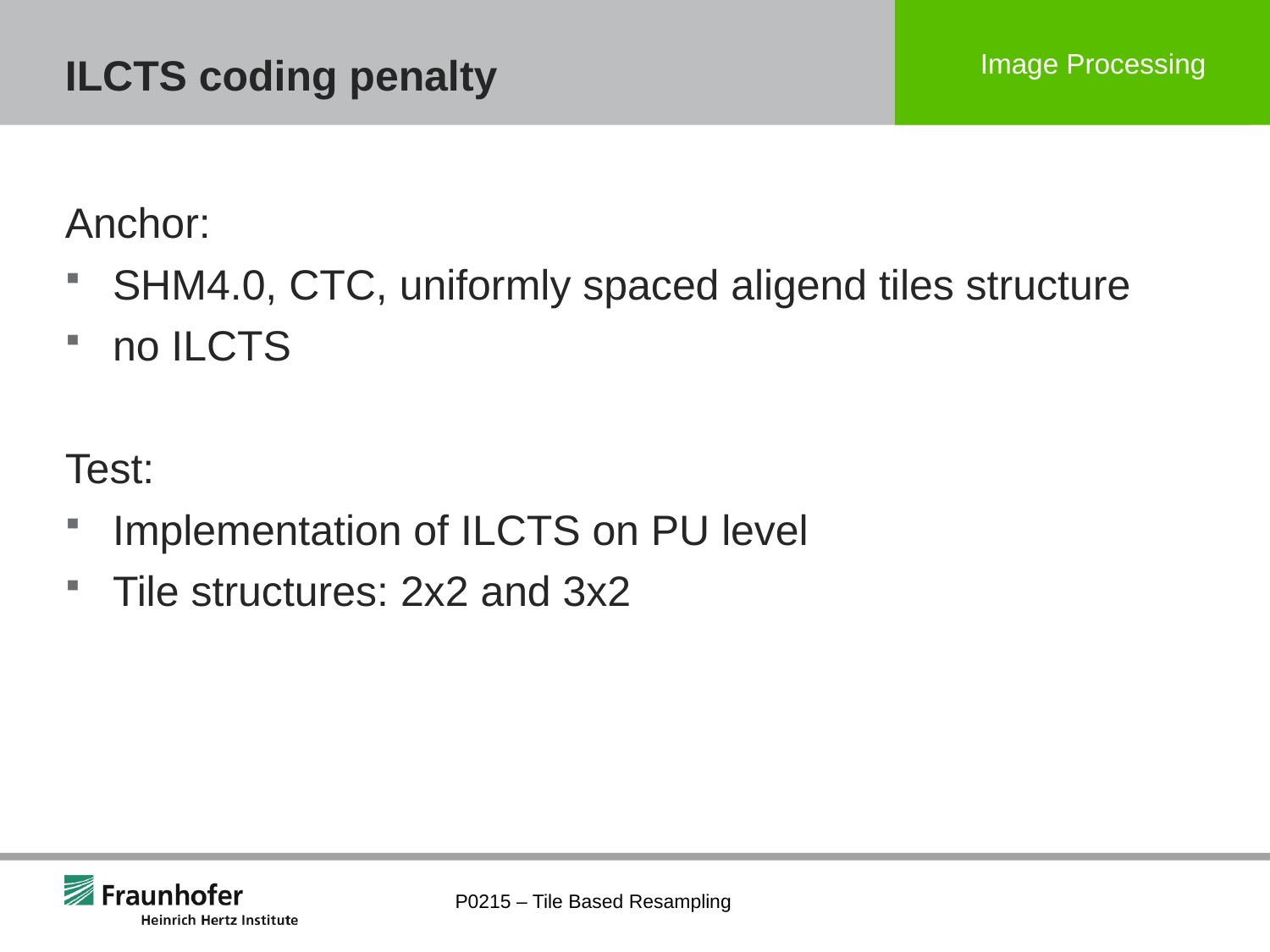

# ILCTS coding penalty
Anchor:
SHM4.0, CTC, uniformly spaced aligend tiles structure
no ILCTS

Test:
Implementation of ILCTS on PU level
Tile structures: 2x2 and 3x2
P0215 – Tile Based Resampling